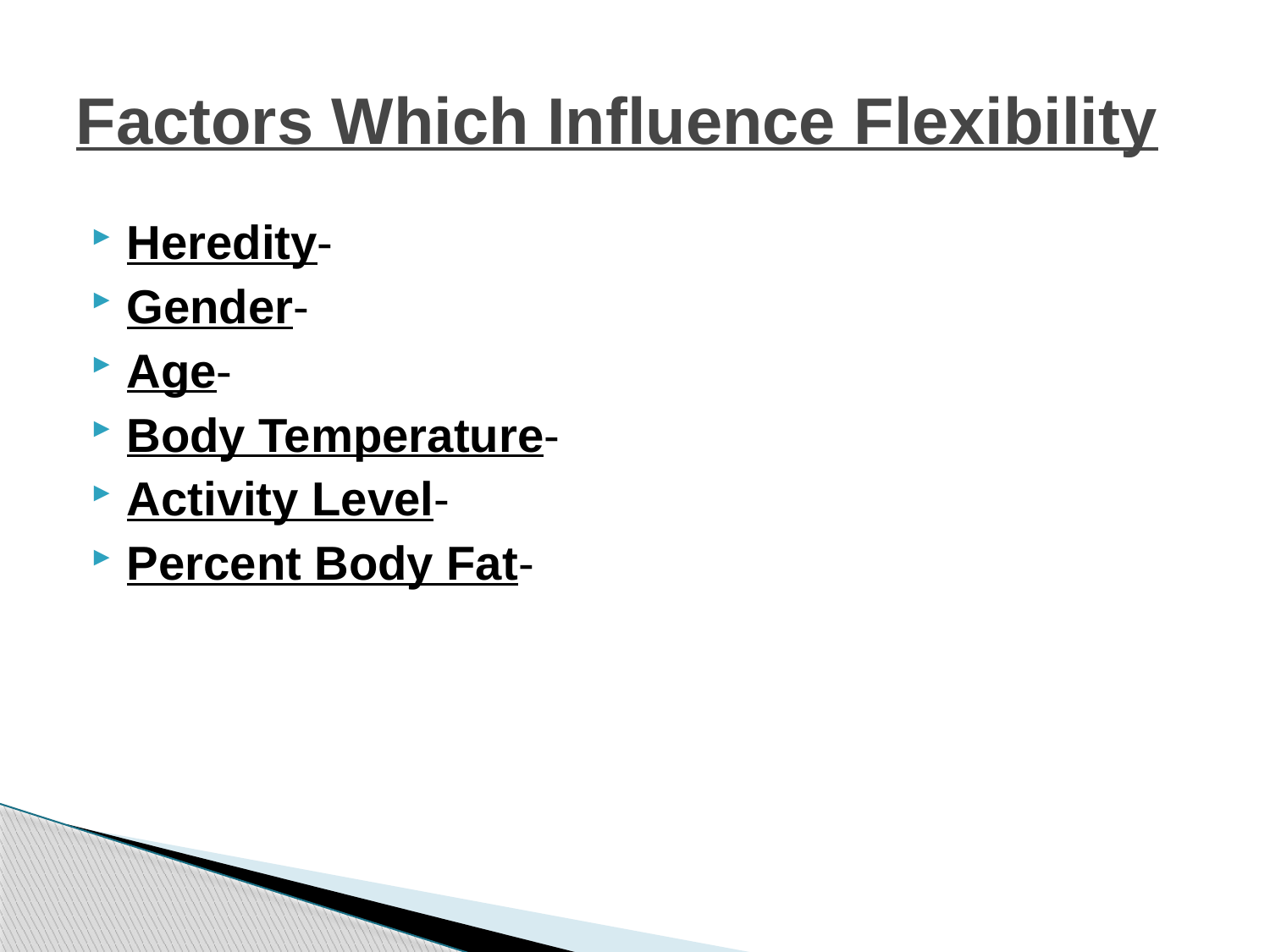

# Factors Which Influence Flexibility
Heredity-
Gender-
Age-
Body Temperature-
Activity Level-
Percent Body Fat-